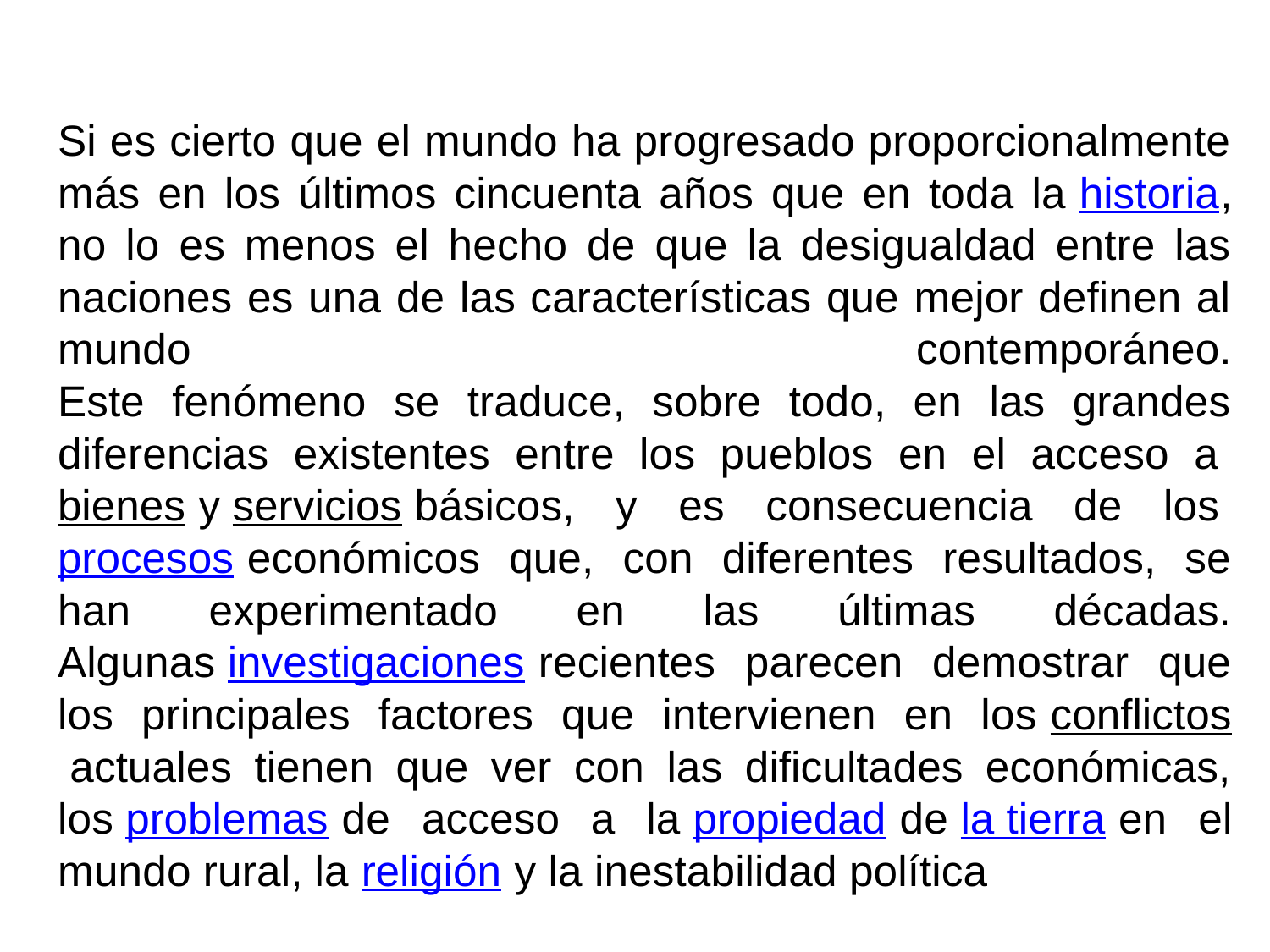

Si es cierto que el mundo ha progresado proporcionalmente más en los últimos cincuenta años que en toda la historia, no lo es menos el hecho de que la desigualdad entre las naciones es una de las características que mejor definen al mundo contemporáneo.
Este fenómeno se traduce, sobre todo, en las grandes diferencias existentes entre los pueblos en el acceso a bienes y servicios básicos, y es consecuencia de los procesos económicos que, con diferentes resultados, se han experimentado en las últimas décadas.
Algunas investigaciones recientes parecen demostrar que los principales factores que intervienen en los conflictos actuales tienen que ver con las dificultades económicas, los problemas de acceso a la propiedad de la tierra en el mundo rural, la religión y la inestabilidad política